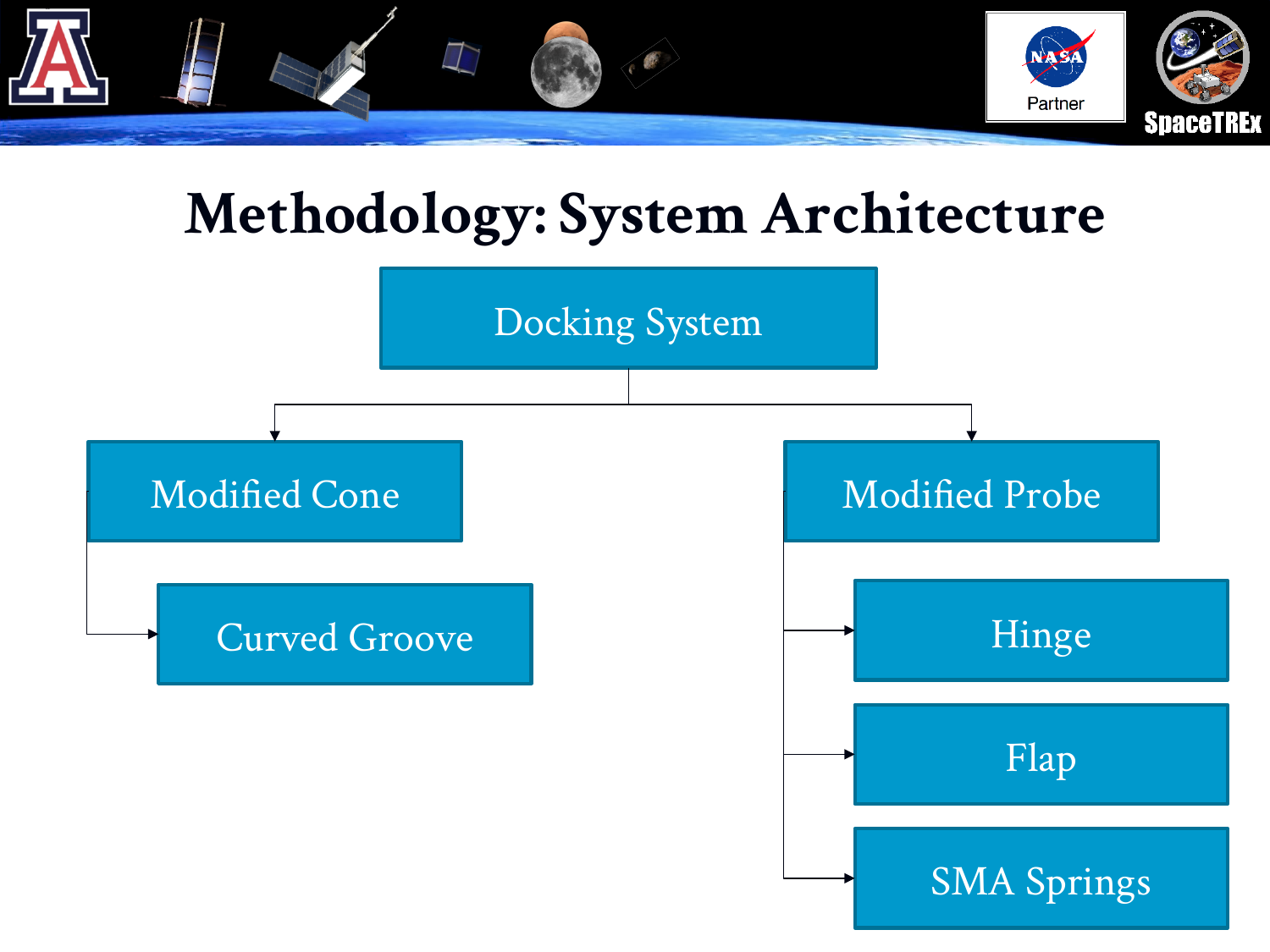

# Methodology: System Architecture
Docking System
Modified Probe
Modified Cone
Hinge
Curved Groove
Flap
SMA Springs